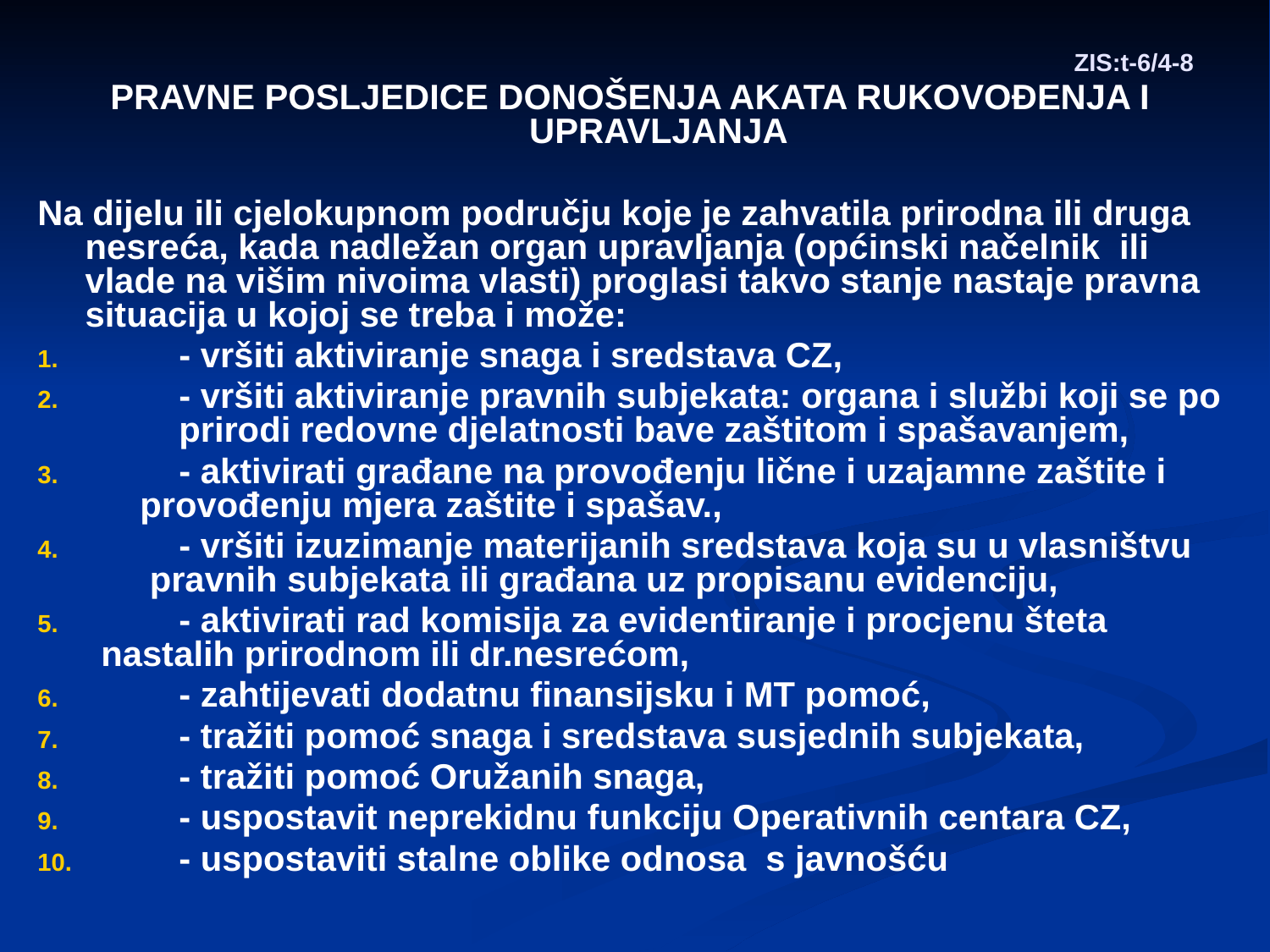

# ZIS:t-6/4-8
PRAVNE POSLJEDICE DONOŠENJA AKATA RUKOVOĐENJA I  UPRAVLJANJA

Na dijelu ili cjelokupnom području koje je zahvatila prirodna ili druga nesreća, kada nadležan organ upravljanja (općinski načelnik  ili vlade na višim nivoima vlasti) proglasi takvo stanje nastaje pravna situacija u kojoj se treba i može:
        - vršiti aktiviranje snaga i sredstava CZ,
        - vršiti aktiviranje pravnih subjekata: organa i službi koji se po          prirodi redovne djelatnosti bave zaštitom i spašavanjem,
        - aktivirati građane na provođenju lične i uzajamne zaštite i           provođenju mjera zaštite i spašav.,
        - vršiti izuzimanje materijanih sredstava koja su u vlasništvu          pravnih subjekata ili građana uz propisanu evidenciju,
        - aktivirati rad komisija za evidentiranje i procjenu šteta nastalih prirodnom ili dr.nesrećom,
        - zahtijevati dodatnu finansijsku i MT pomoć,
        - tražiti pomoć snaga i sredstava susjednih subjekata,
        - tražiti pomoć Oružanih snaga,
        - uspostavit neprekidnu funkciju Operativnih centara CZ,
        - uspostaviti stalne oblike odnosa  s javnošću